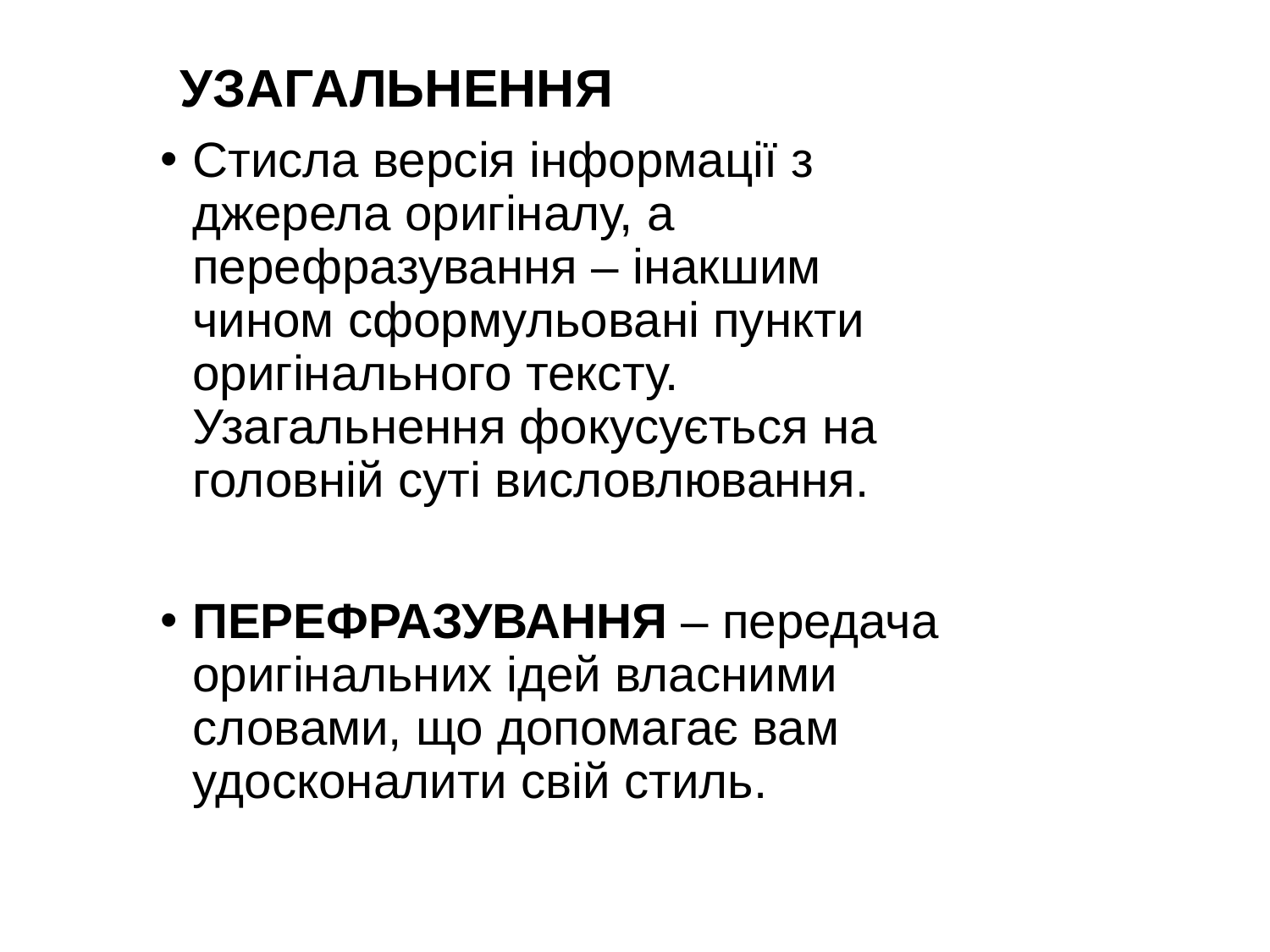

# УЗАГАЛЬНЕННЯ
Стисла версія інформації з джерела оригіналу, а перефразування – інакшим чином сформульовані пункти оригінального тексту. Узагальнення фокусується на головній суті висловлювання.

ПЕРЕФРАЗУВАННЯ – передача оригінальних ідей власними словами, що допомагає вам удосконалити свій стиль.